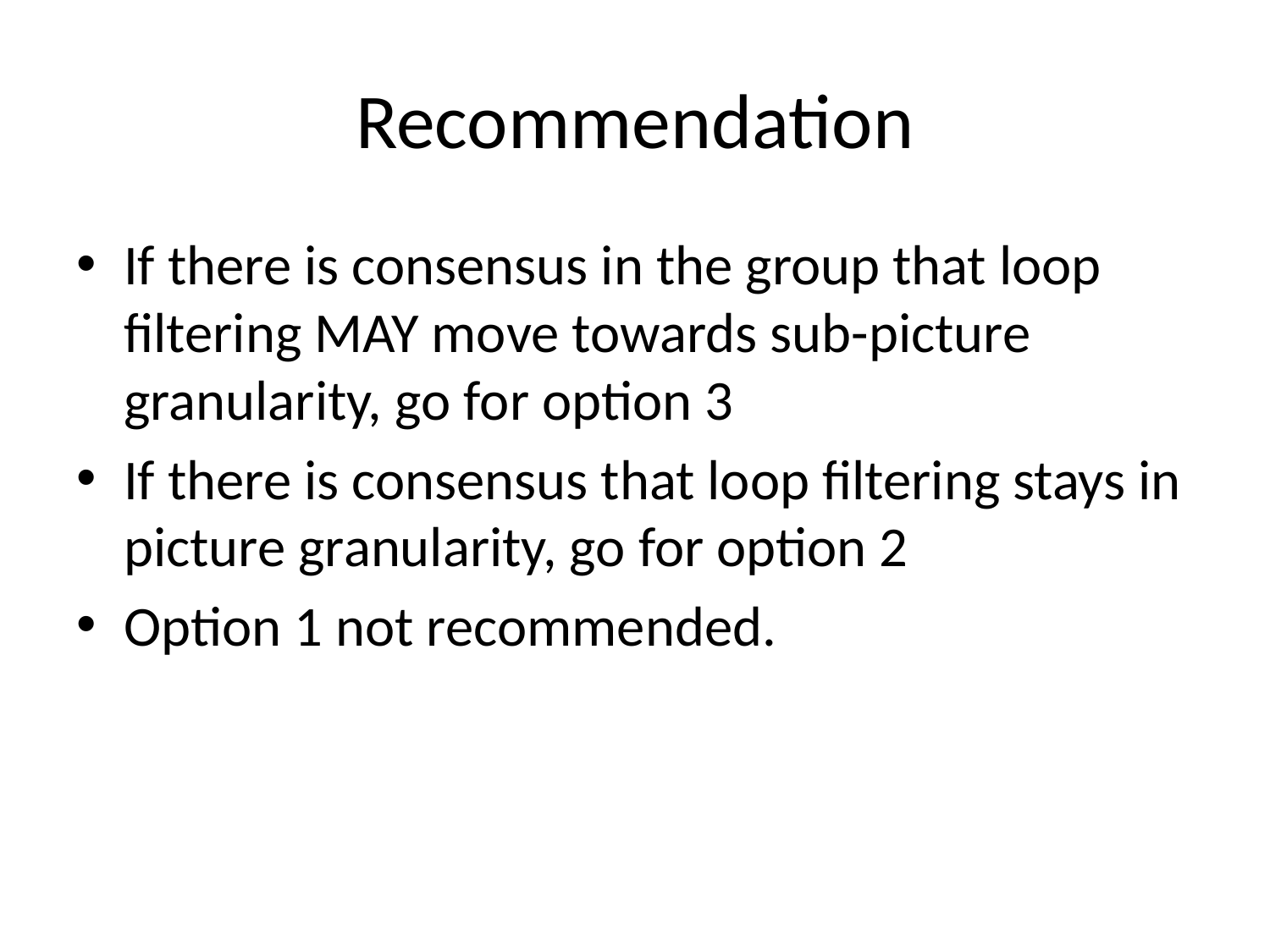

# Recommendation
If there is consensus in the group that loop filtering MAY move towards sub-picture granularity, go for option 3
If there is consensus that loop filtering stays in picture granularity, go for option 2
Option 1 not recommended.